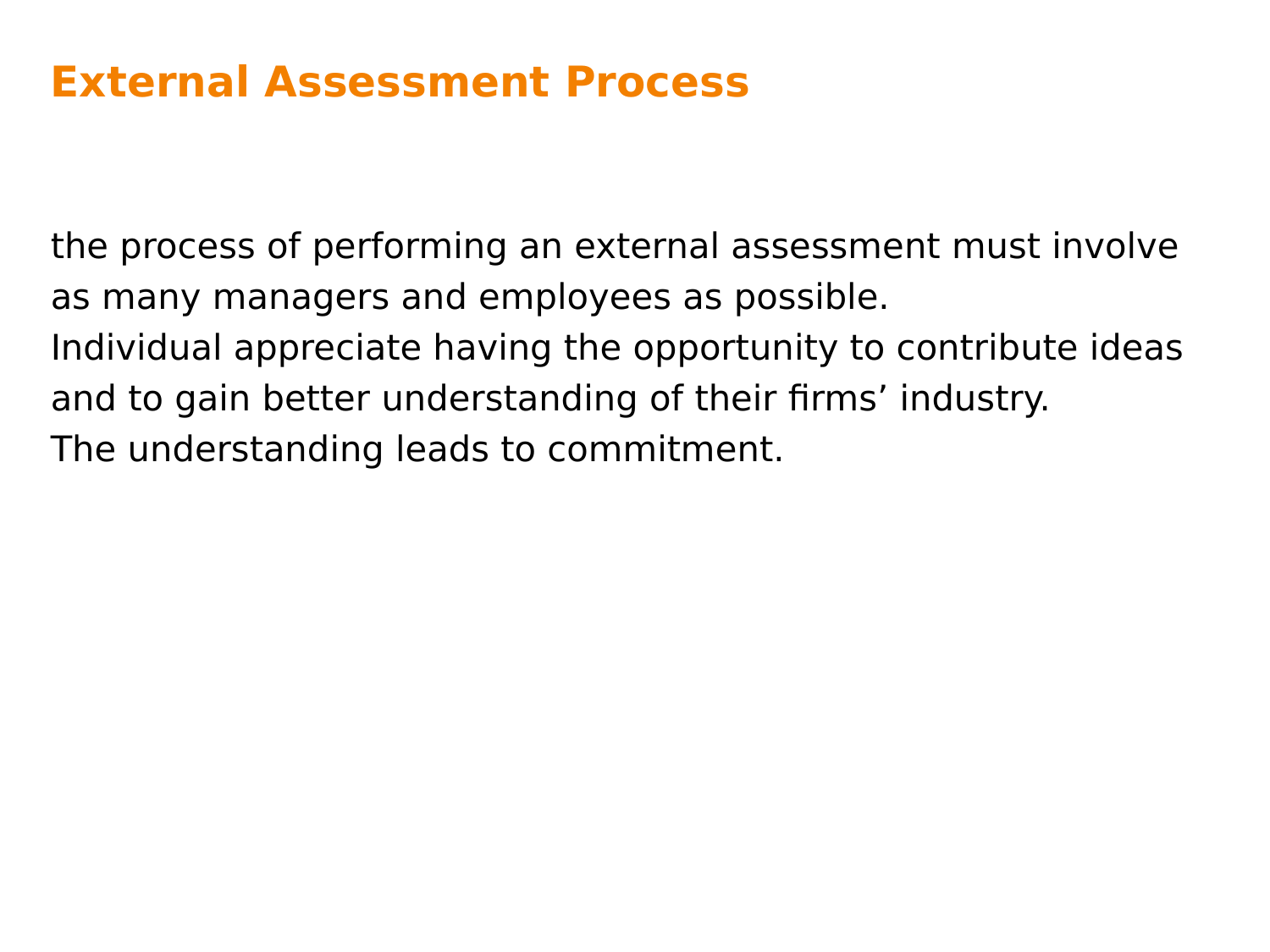

# External Assessment Process
the process of performing an external assessment must involve as many managers and employees as possible.
Individual appreciate having the opportunity to contribute ideas and to gain better understanding of their firms’ industry.
The understanding leads to commitment.